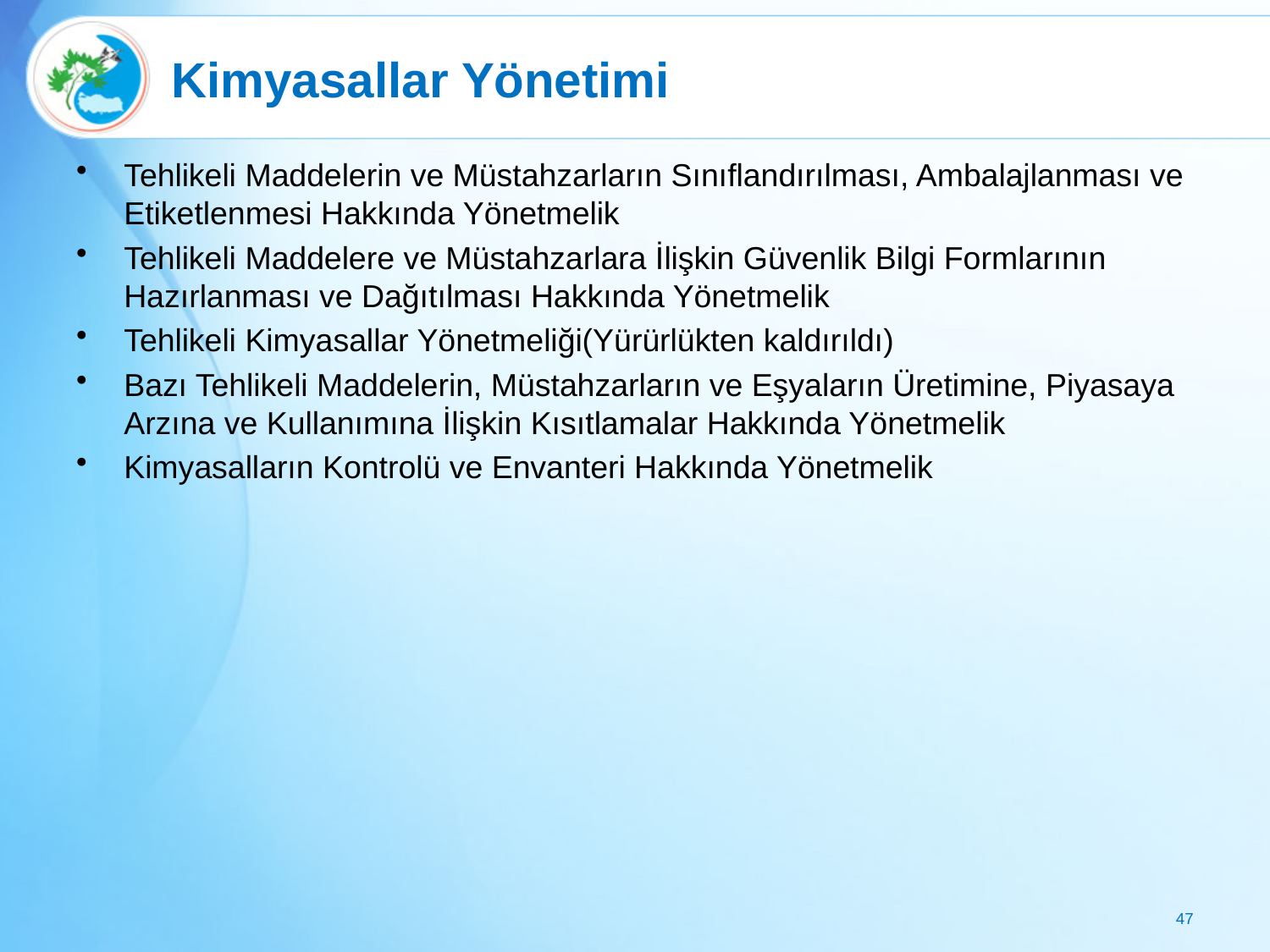

# Kimyasallar Yönetimi
Tehlikeli Maddelerin ve Müstahzarların Sınıflandırılması, Ambalajlanması ve Etiketlenmesi Hakkında Yönetmelik
Tehlikeli Maddelere ve Müstahzarlara İlişkin Güvenlik Bilgi Formlarının Hazırlanması ve Dağıtılması Hakkında Yönetmelik
Tehlikeli Kimyasallar Yönetmeliği(Yürürlükten kaldırıldı)
Bazı Tehlikeli Maddelerin, Müstahzarların ve Eşyaların Üretimine, Piyasaya Arzına ve Kullanımına İlişkin Kısıtlamalar Hakkında Yönetmelik
Kimyasalların Kontrolü ve Envanteri Hakkında Yönetmelik
47